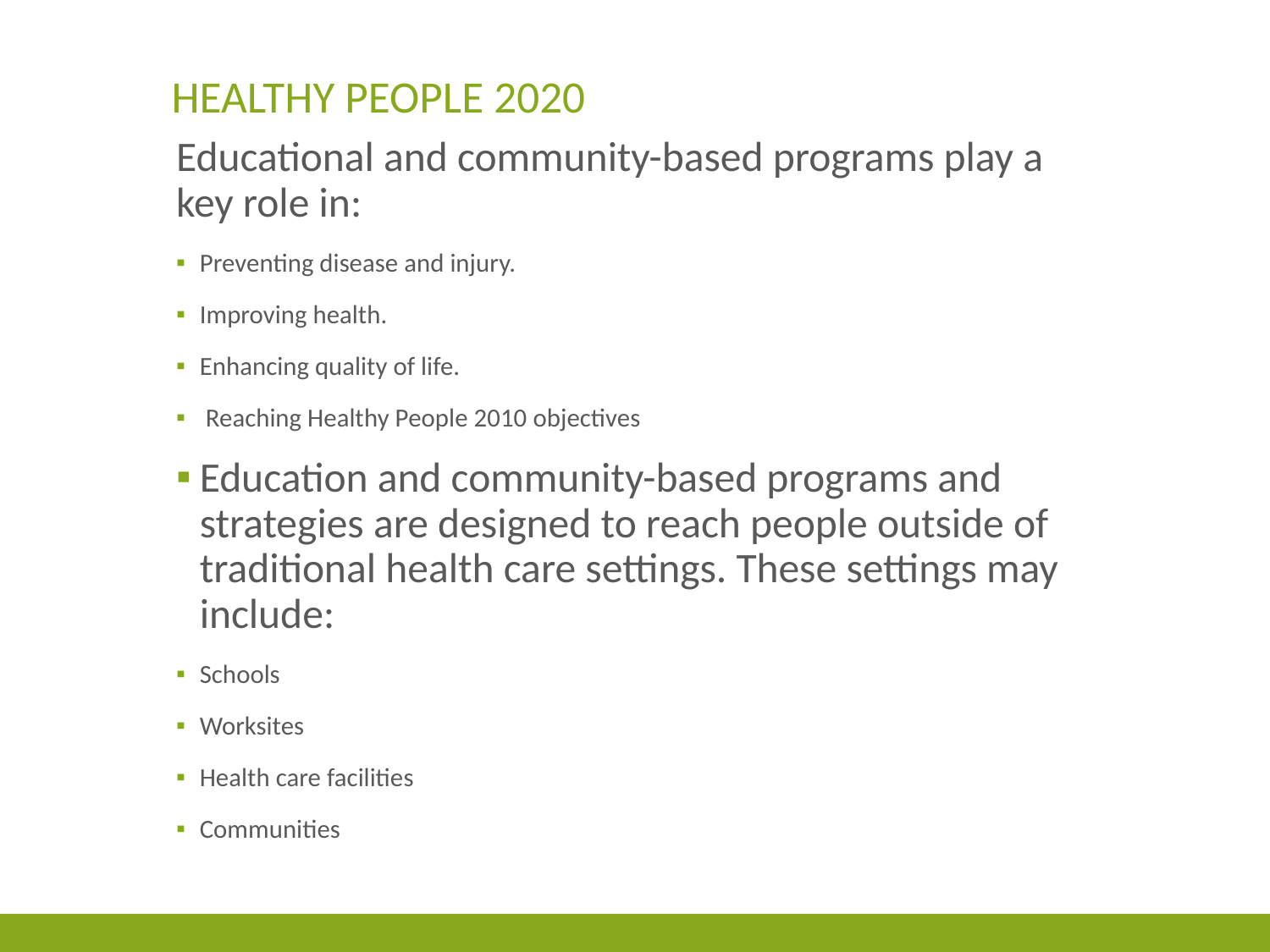

# Healthy People 2020
Educational and community-based programs play a key role in:
Preventing disease and injury.
Improving health.
Enhancing quality of life.
 Reaching Healthy People 2010 objectives
Education and community-based programs and strategies are designed to reach people outside of traditional health care settings. These settings may include:
Schools
Worksites
Health care facilities
Communities